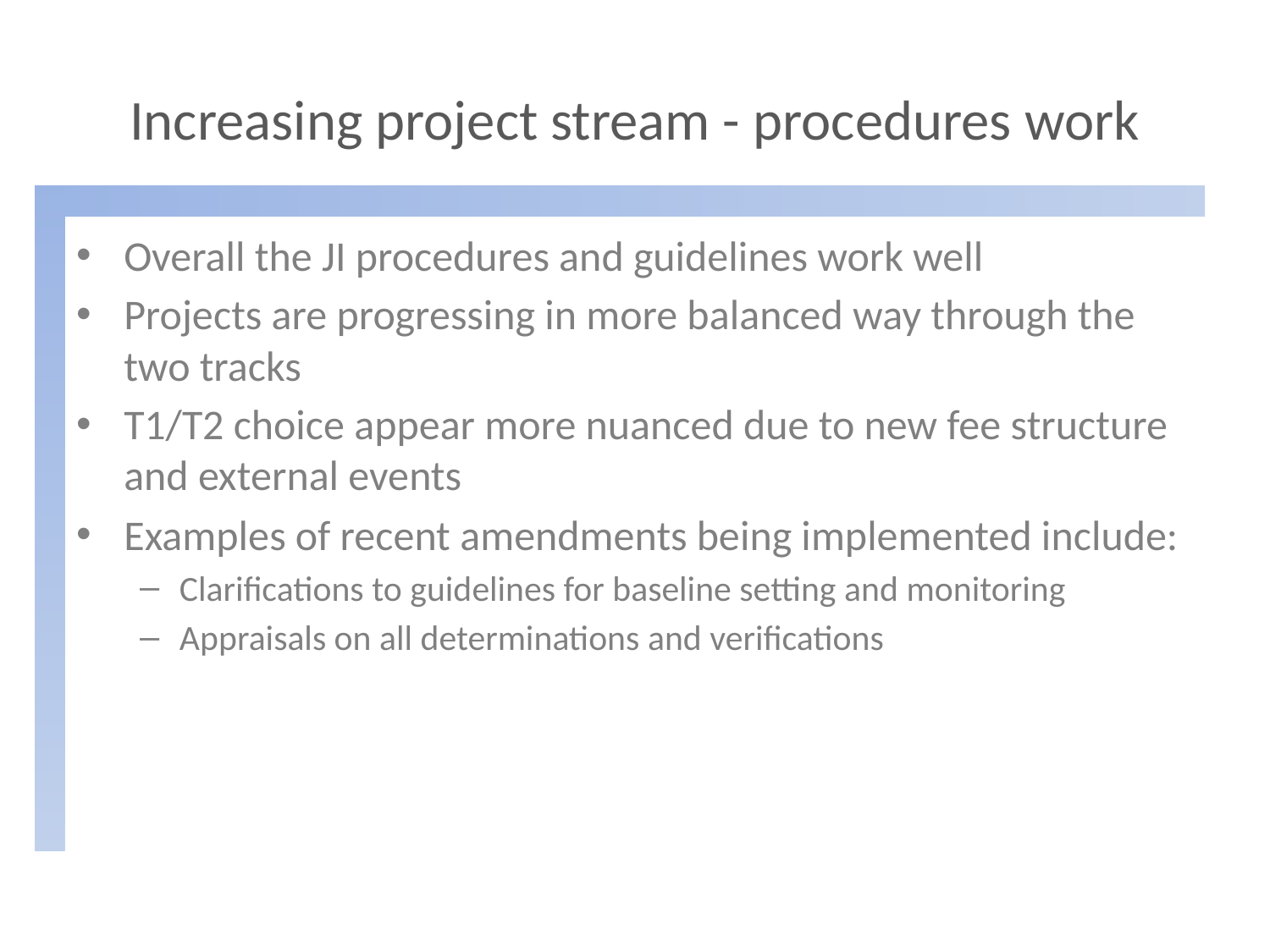

# Increasing project stream - procedures work

Overall the JI procedures and guidelines work well
Projects are progressing in more balanced way through the two tracks
T1/T2 choice appear more nuanced due to new fee structure and external events
Examples of recent amendments being implemented include:
Clarifications to guidelines for baseline setting and monitoring
Appraisals on all determinations and verifications